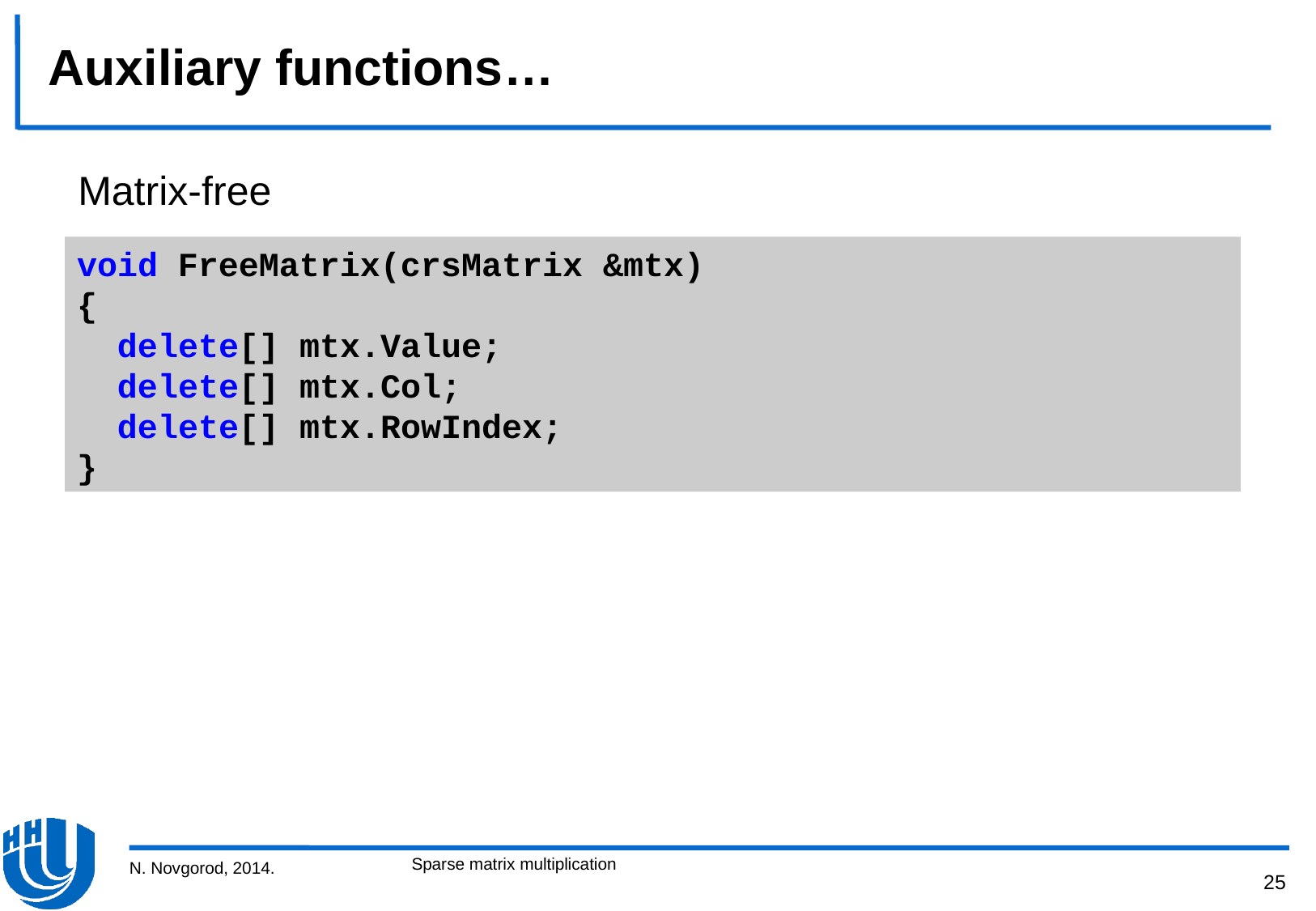

# Auxiliary functions…
Matrix-free
void FreeMatrix(crsMatrix &mtx)
{
  delete[] mtx.Value;
  delete[] mtx.Col;
  delete[] mtx.RowIndex;
}
Sparse matrix multiplication
N. Novgorod, 2014.
25